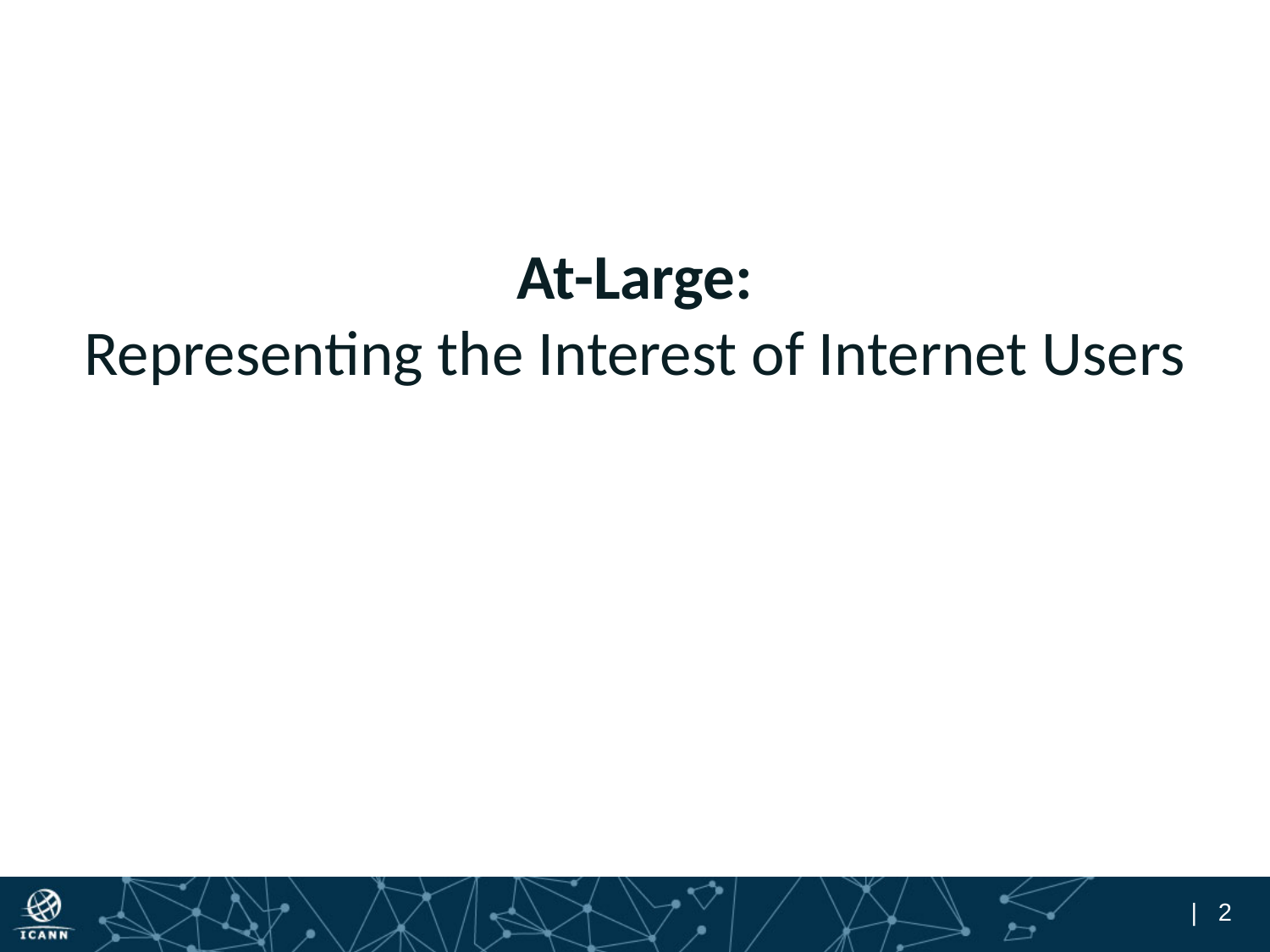

#
At-Large:
Representing the Interest of Internet Users